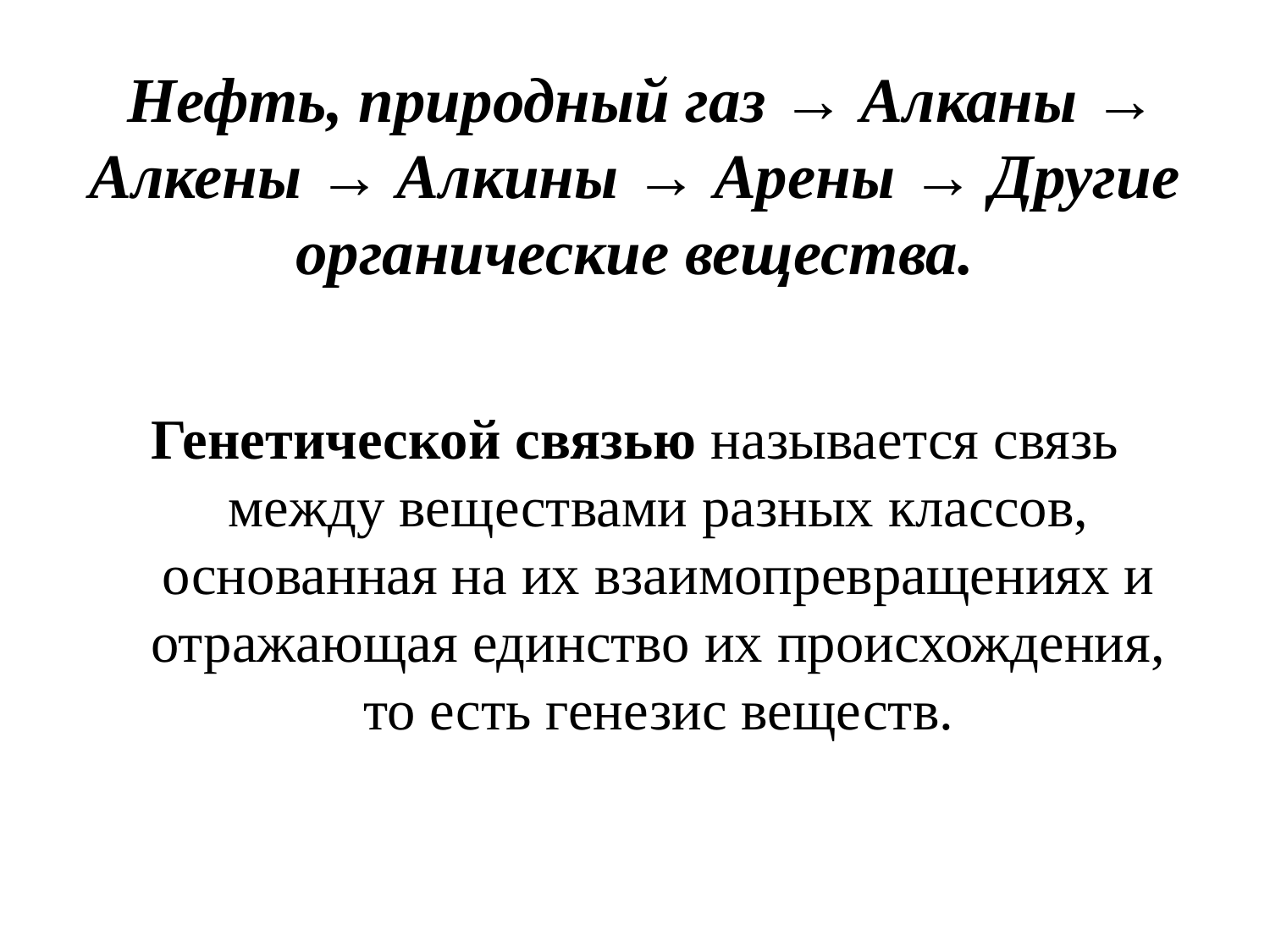

# Нефть, природный газ → Алканы → Алкены → Алкины → Арены → Другие органические вещества.
Генетической связью называется связь между веществами разных классов, основанная на их взаимопревращениях и отражающая единство их происхождения, то есть генезис веществ.